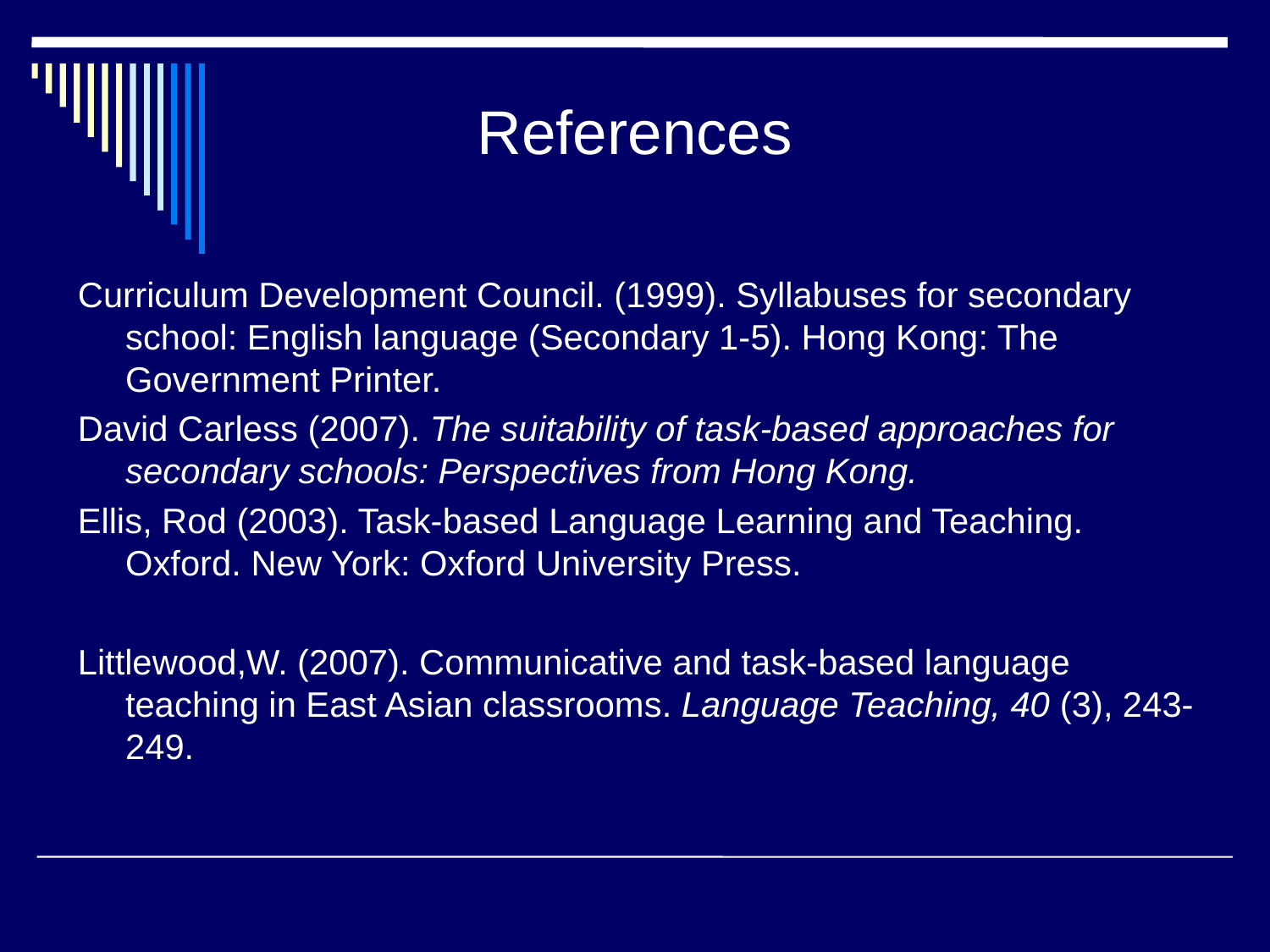

References
Curriculum Development Council. (1999). Syllabuses for secondary school: English language (Secondary 1-5). Hong Kong: The Government Printer.
David Carless (2007). The suitability of task-based approaches for secondary schools: Perspectives from Hong Kong.
Ellis, Rod (2003). Task-based Language Learning and Teaching. Oxford. New York: Oxford University Press.

Littlewood,W. (2007). Communicative and task-based language teaching in East Asian classrooms. Language Teaching, 40 (3), 243-249.